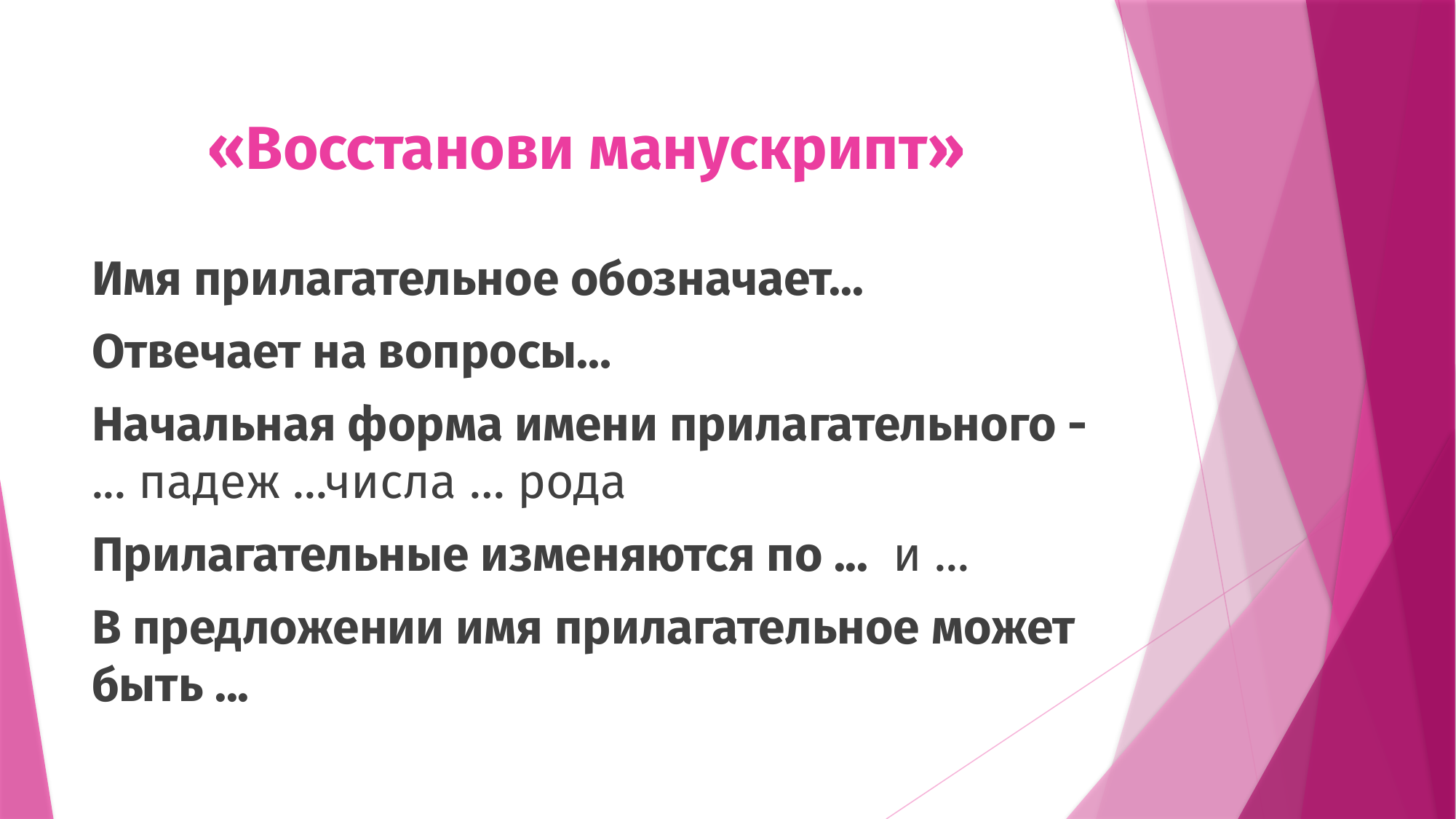

# «Восстанови манускрипт»
Имя прилагательное обозначает...
Отвечает на вопросы…
Начальная форма имени прилагательного - ... падеж ...числа … рода
Прилагательные изменяются по ...  и ...
В предложении имя прилагательное может быть ...